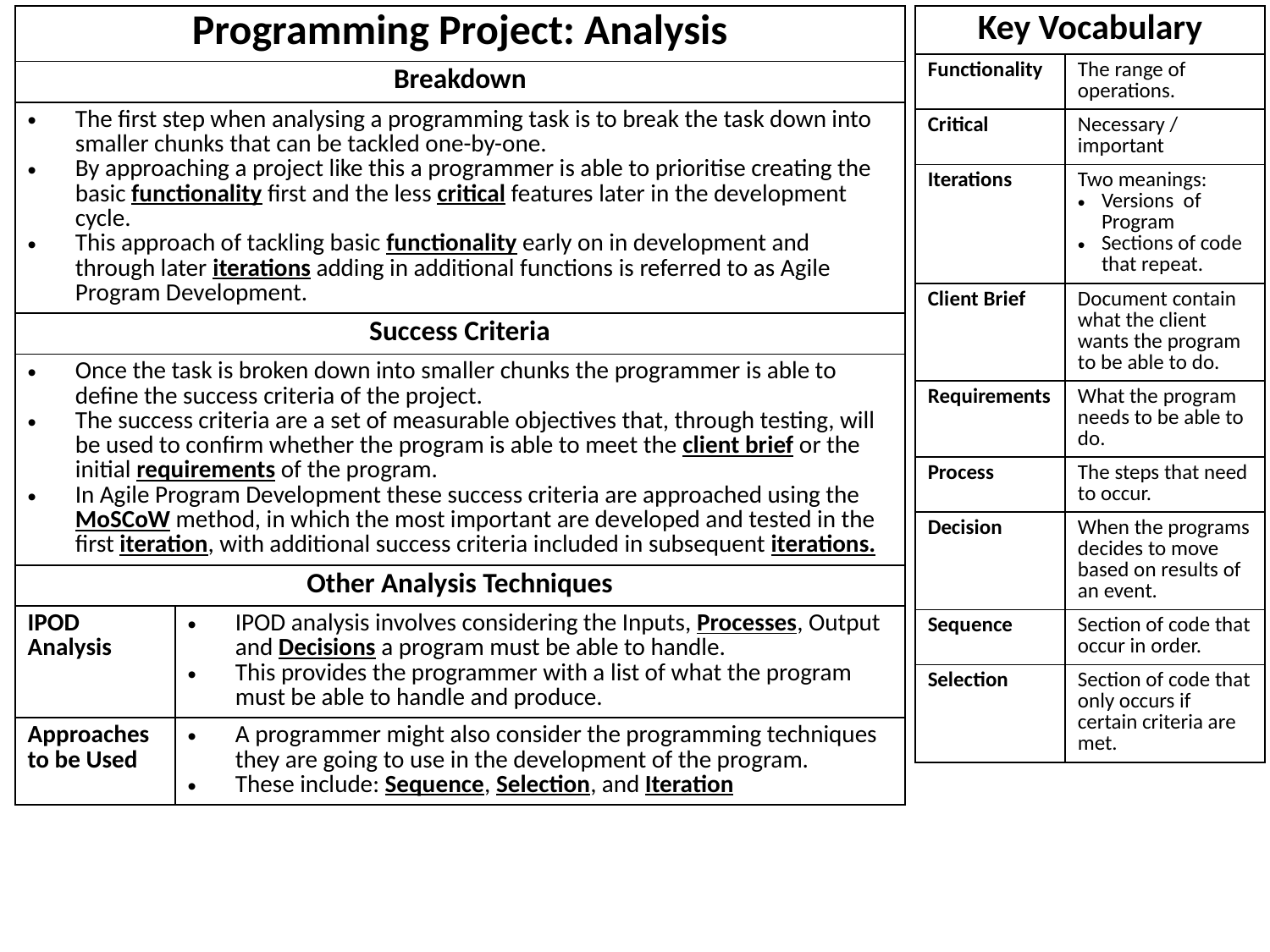

| Programming Project: Analysis |  |
| --- | --- |
| Breakdown |  |
| The first step when analysing a programming task is to break the task down into smaller chunks that can be tackled one-by-one. By approaching a project like this a programmer is able to prioritise creating the basic functionality first and the less critical features later in the development cycle. This approach of tackling basic functionality early on in development and through later iterations adding in additional functions is referred to as Agile Program Development. |  |
| Success Criteria |  |
| Once the task is broken down into smaller chunks the programmer is able to define the success criteria of the project. The success criteria are a set of measurable objectives that, through testing, will be used to confirm whether the program is able to meet the client brief or the initial requirements of the program. In Agile Program Development these success criteria are approached using the MoSCoW method, in which the most important are developed and tested in the first iteration, with additional success criteria included in subsequent iterations. |  |
| Other Analysis Techniques |  |
| IPOD Analysis | IPOD analysis involves considering the Inputs, Processes, Output and Decisions a program must be able to handle. This provides the programmer with a list of what the program must be able to handle and produce. |
| Approaches to be Used | A programmer might also consider the programming techniques they are going to use in the development of the program. These include: Sequence, Selection, and Iteration |
| Key Vocabulary |  |
| --- | --- |
| Functionality | The range of operations. |
| Critical | Necessary / important |
| Iterations | Two meanings: Versions of Program Sections of code that repeat. |
| Client Brief | Document contain what the client wants the program to be able to do. |
| Requirements | What the program needs to be able to do. |
| Process | The steps that need to occur. |
| Decision | When the programs decides to move based on results of an event. |
| Sequence | Section of code that occur in order. |
| Selection | Section of code that only occurs if certain criteria are met. |